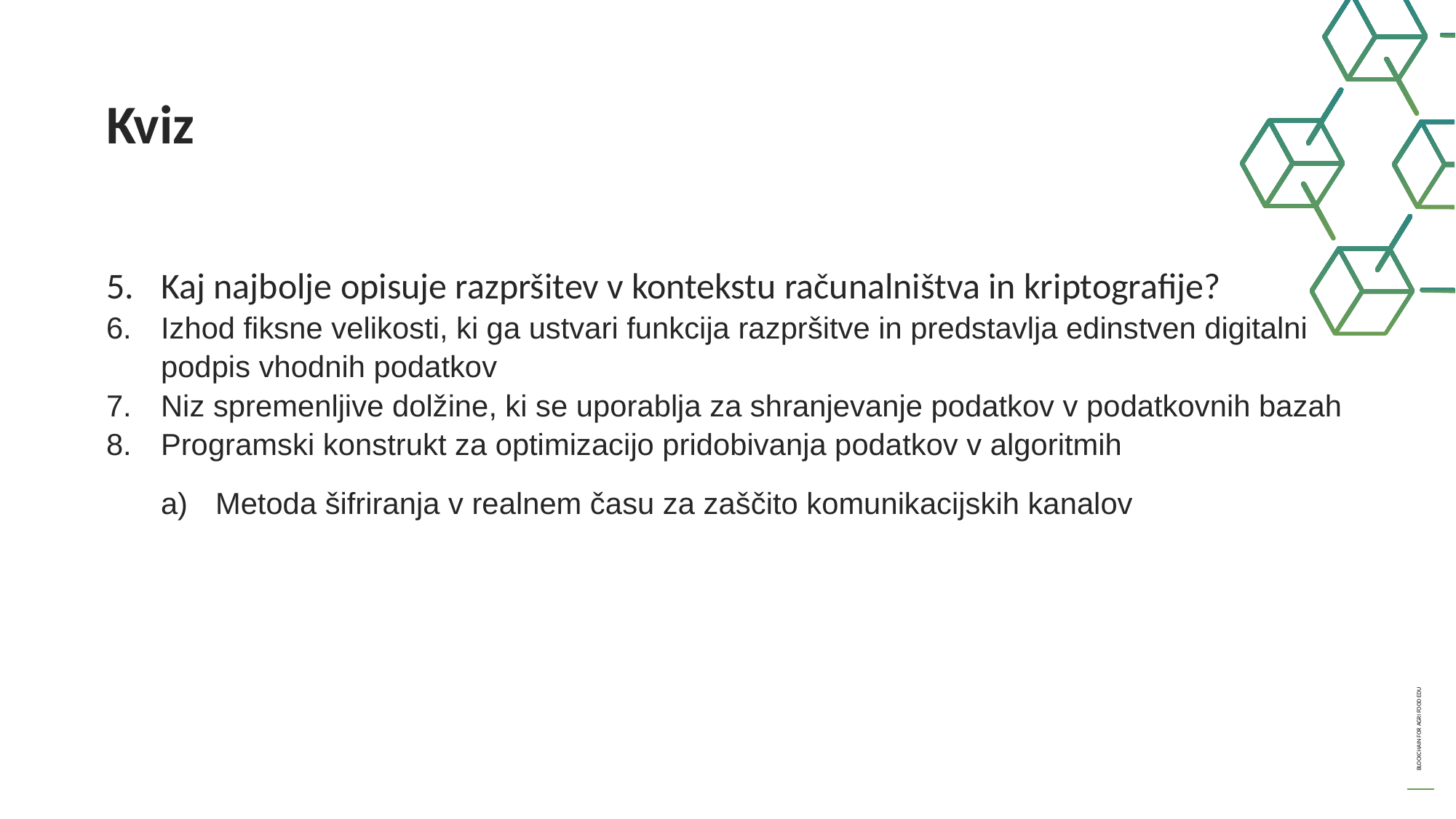

Kviz
Kaj najbolje opisuje razpršitev v kontekstu računalništva in kriptografije?
Izhod fiksne velikosti, ki ga ustvari funkcija razpršitve in predstavlja edinstven digitalni podpis vhodnih podatkov
Niz spremenljive dolžine, ki se uporablja za shranjevanje podatkov v podatkovnih bazah
Programski konstrukt za optimizacijo pridobivanja podatkov v algoritmih
Metoda šifriranja v realnem času za zaščito komunikacijskih kanalov